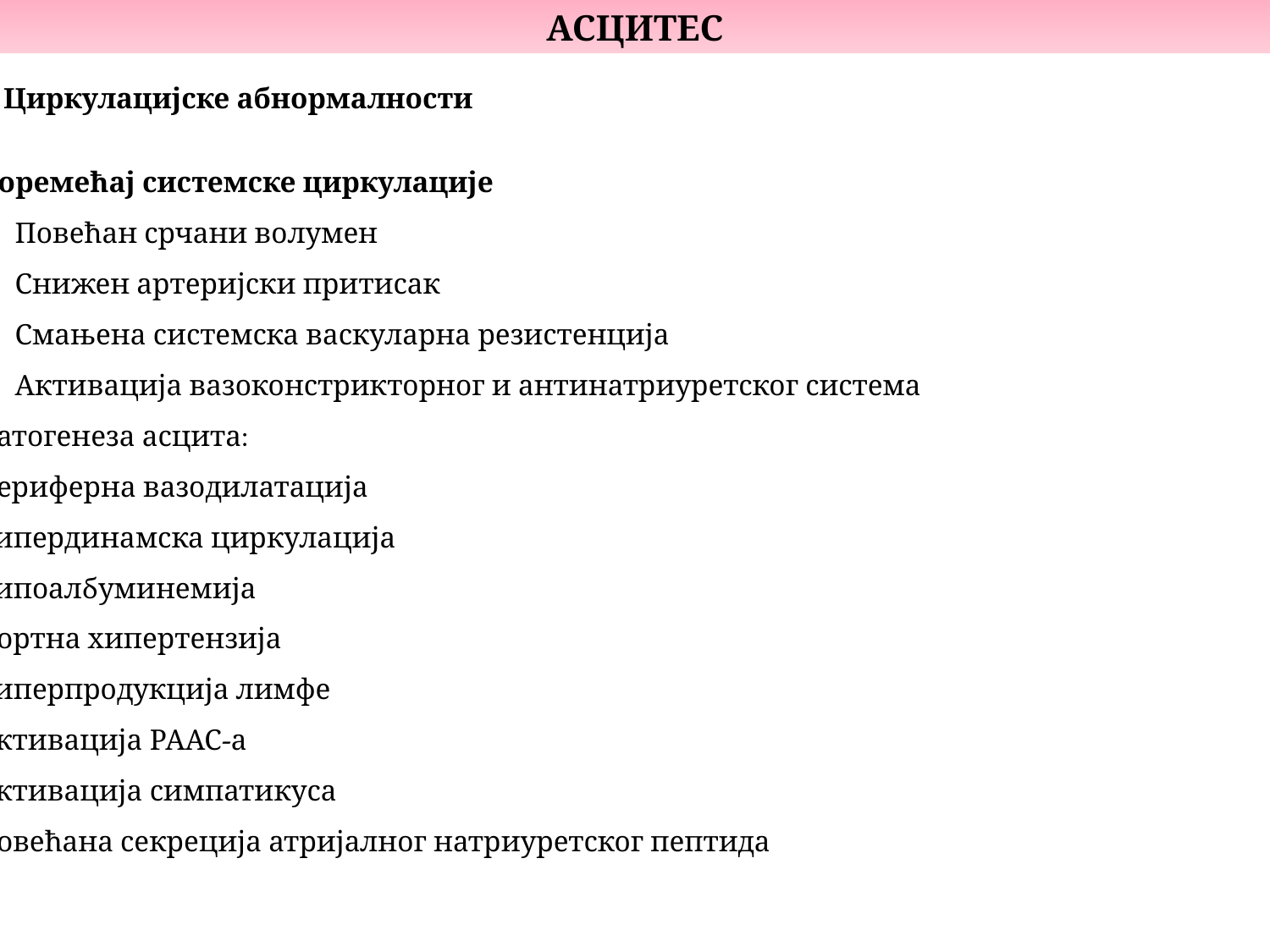

АСЦИТЕС
2. Циркулацијске абнормалности

Поремећај системске циркулације
Повећан срчани волумен
Снижен артеријски притисак
Смањена системска васкуларна резистенција
Активација вазоконстрикторног и антинатриуретског система
Патогенеза асцита:
Периферна вазодилатација
Хипердинамска циркулација
Хипоалбуминемија
Портна хипертензија
Хиперпродукција лимфе
Активација РААС-а
Активација симпатикуса
Повећана секреција атријалног натриуретског пептида